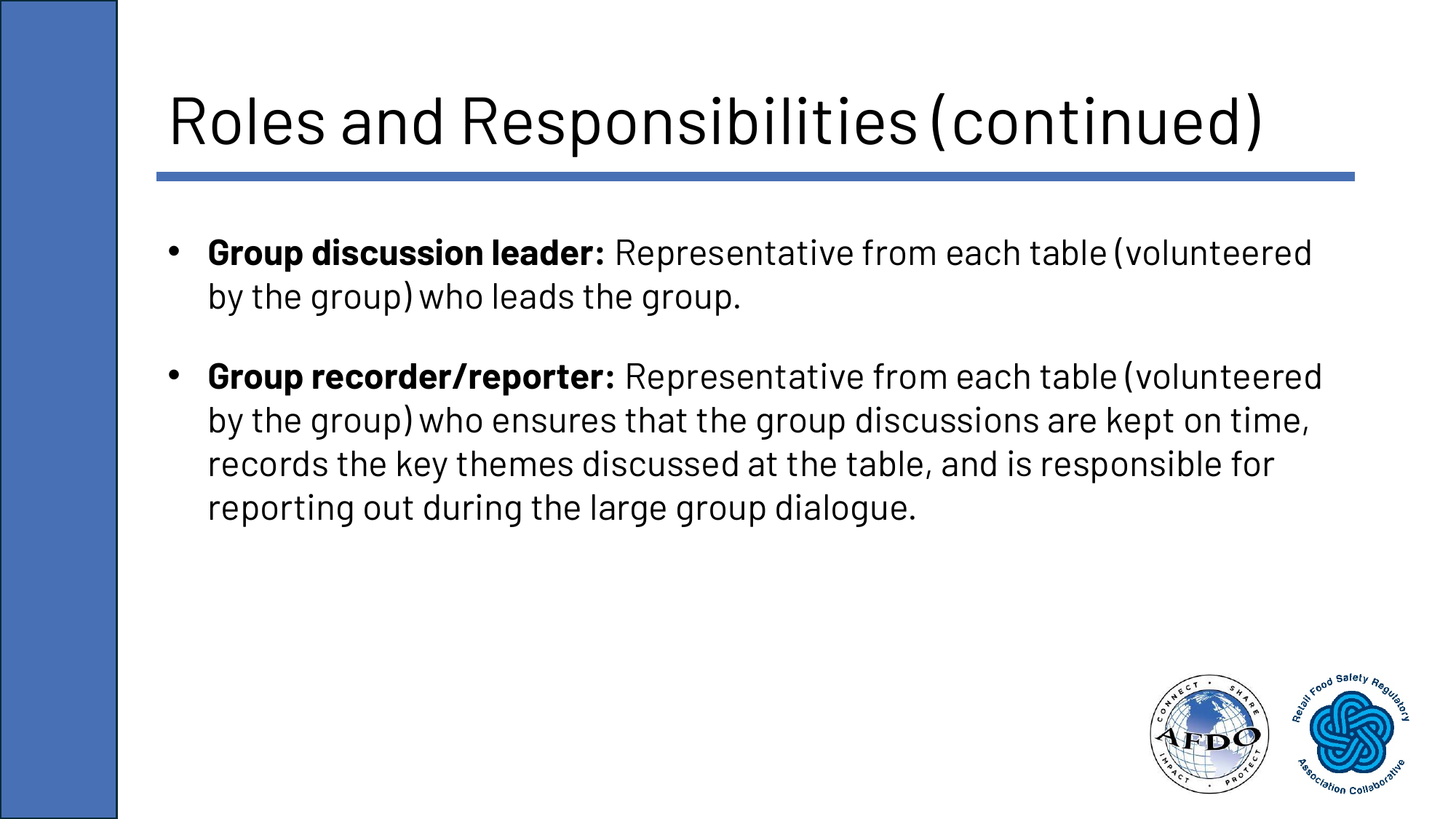

# Roles and Responsibilities (continued)
Group discussion leader: Representative from each table (volunteered by the group) who leads the group.
Group recorder/reporter: Representative from each table (volunteered by the group) who ensures that the group discussions are kept on time, records the key themes discussed at the table, and is responsible for reporting out during the large group dialogue.